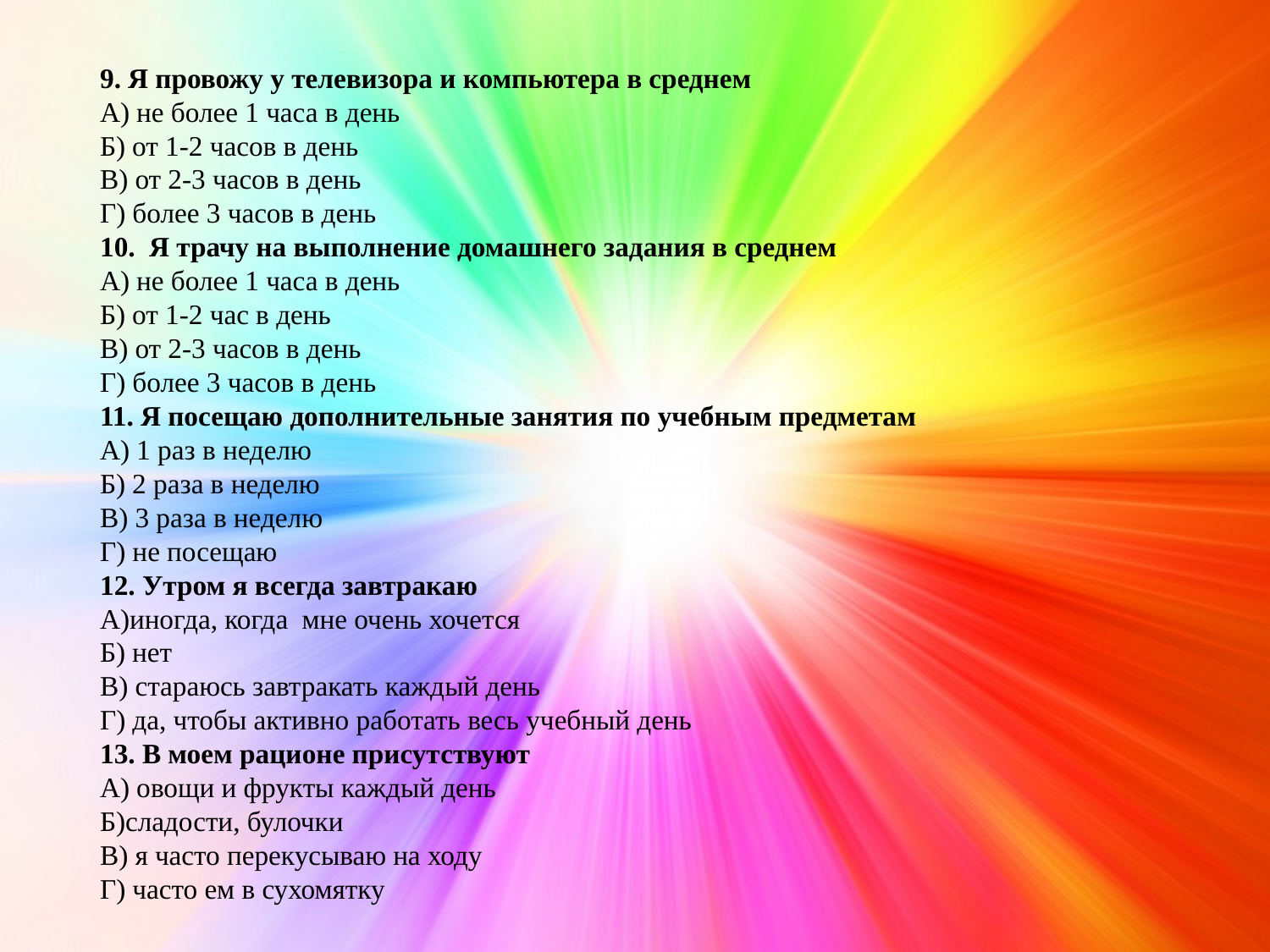

9. Я провожу у телевизора и компьютера в среднем
А) не более 1 часа в день
Б) от 1-2 часов в день
В) от 2-3 часов в день
Г) более 3 часов в день
10.  Я трачу на выполнение домашнего задания в среднем
А) не более 1 часа в день
Б) от 1-2 час в день
В) от 2-3 часов в день
Г) более 3 часов в день
11. Я посещаю дополнительные занятия по учебным предметам
А) 1 раз в неделю
Б) 2 раза в неделю
В) 3 раза в неделю
Г) не посещаю
12. Утром я всегда завтракаю
А)иногда, когда  мне очень хочется
Б) нет
В) стараюсь завтракать каждый день
Г) да, чтобы активно работать весь учебный день
13. В моем рационе присутствуют
А) овощи и фрукты каждый день
Б)сладости, булочки
В) я часто перекусываю на ходу
Г) часто ем в сухомятку